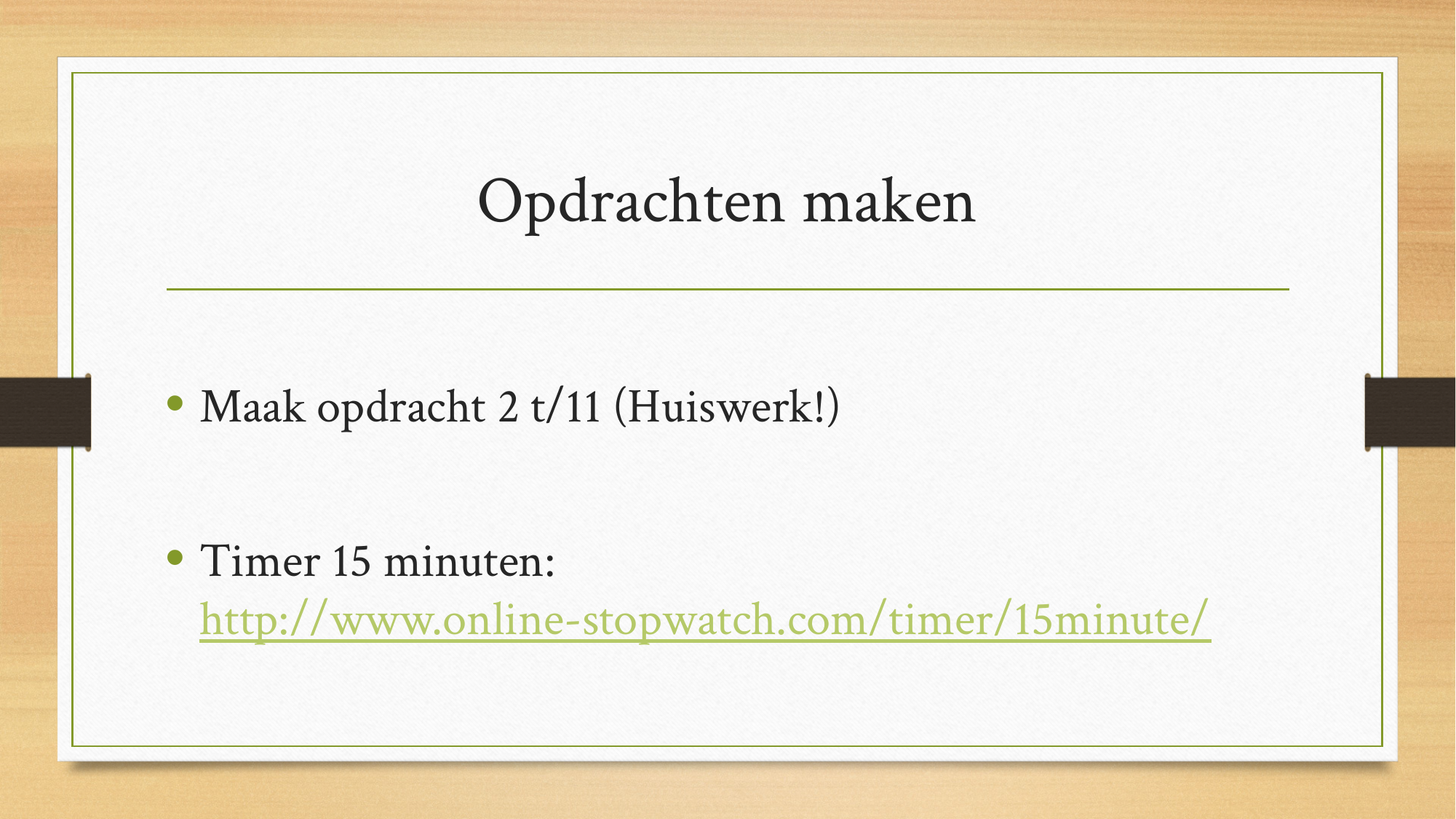

# Opdrachten maken

Maak opdracht 2 t/11 (Huiswerk!)

Timer 15 minuten: http://www.online-stopwatch.com/timer/15minute/